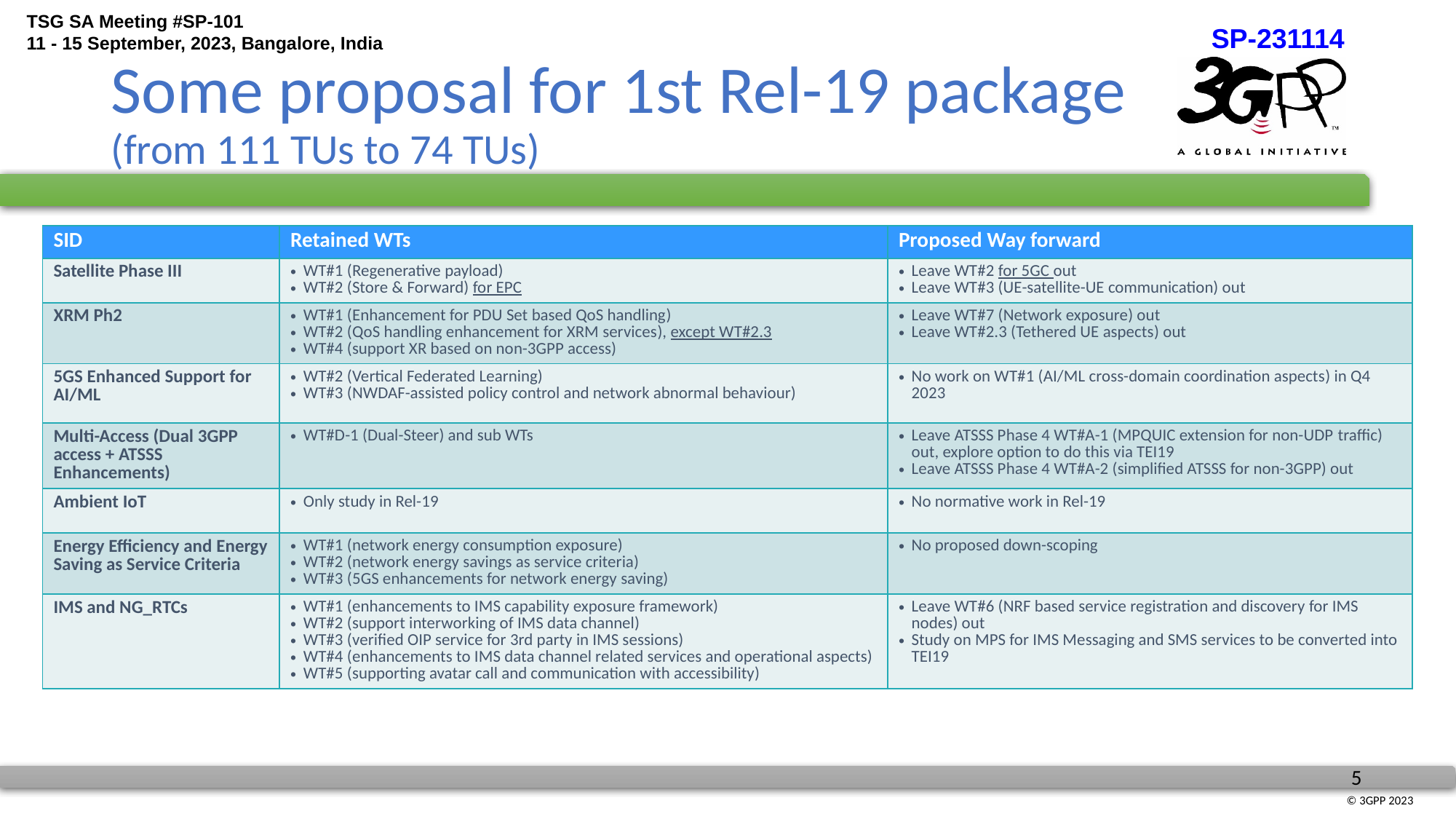

SP-231114
# Some proposal for 1st Rel-19 package (from 111 TUs to 74 TUs)
| SID | Retained WTs | Proposed Way forward |
| --- | --- | --- |
| Satellite Phase III | WT#1 (Regenerative payload) WT#2 (Store & Forward) for EPC | Leave WT#2 for 5GC out Leave WT#3 (UE-satellite-UE communication) out |
| XRM Ph2 | WT#1 (Enhancement for PDU Set based QoS handling) WT#2 (QoS handling enhancement for XRM services), except WT#2.3 WT#4 (support XR based on non-3GPP access) | Leave WT#7 (Network exposure) out Leave WT#2.3 (Tethered UE aspects) out |
| 5GS Enhanced Support for AI/ML | WT#2 (Vertical Federated Learning) WT#3 (NWDAF-assisted policy control and network abnormal behaviour) | No work on WT#1 (AI/ML cross-domain coordination aspects) in Q4 2023 |
| Multi-Access (Dual 3GPP access + ATSSS Enhancements) | WT#D-1 (Dual-Steer) and sub WTs | Leave ATSSS Phase 4 WT#A-1 (MPQUIC extension for non-UDP traffic) out, explore option to do this via TEI19 Leave ATSSS Phase 4 WT#A-2 (simplified ATSSS for non-3GPP) out |
| Ambient IoT | Only study in Rel-19 | No normative work in Rel-19 |
| Energy Efficiency and Energy Saving as Service Criteria | WT#1 (network energy consumption exposure) WT#2 (network energy savings as service criteria) WT#3 (5GS enhancements for network energy saving) | No proposed down-scoping |
| IMS and NG\_RTCs | WT#1 (enhancements to IMS capability exposure framework) WT#2 (support interworking of IMS data channel) WT#3 (verified OIP service for 3rd party in IMS sessions) WT#4 (enhancements to IMS data channel related services and operational aspects) WT#5 (supporting avatar call and communication with accessibility) | Leave WT#6 (NRF based service registration and discovery for IMS nodes) out Study on MPS for IMS Messaging and SMS services to be converted into TEI19 |